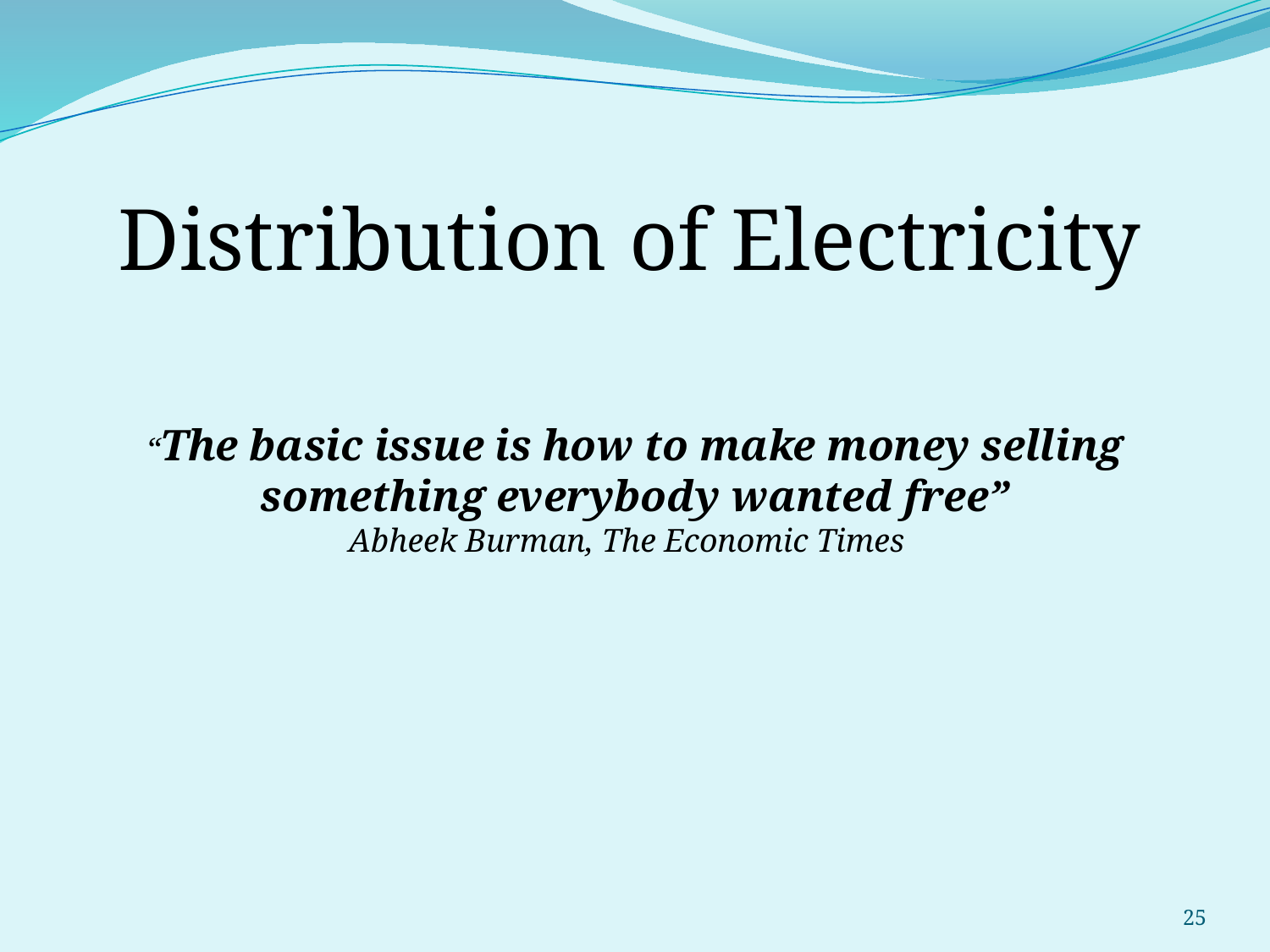

Distribution of Electricity
“The basic issue is how to make money selling something everybody wanted free”
Abheek Burman, The Economic Times

25